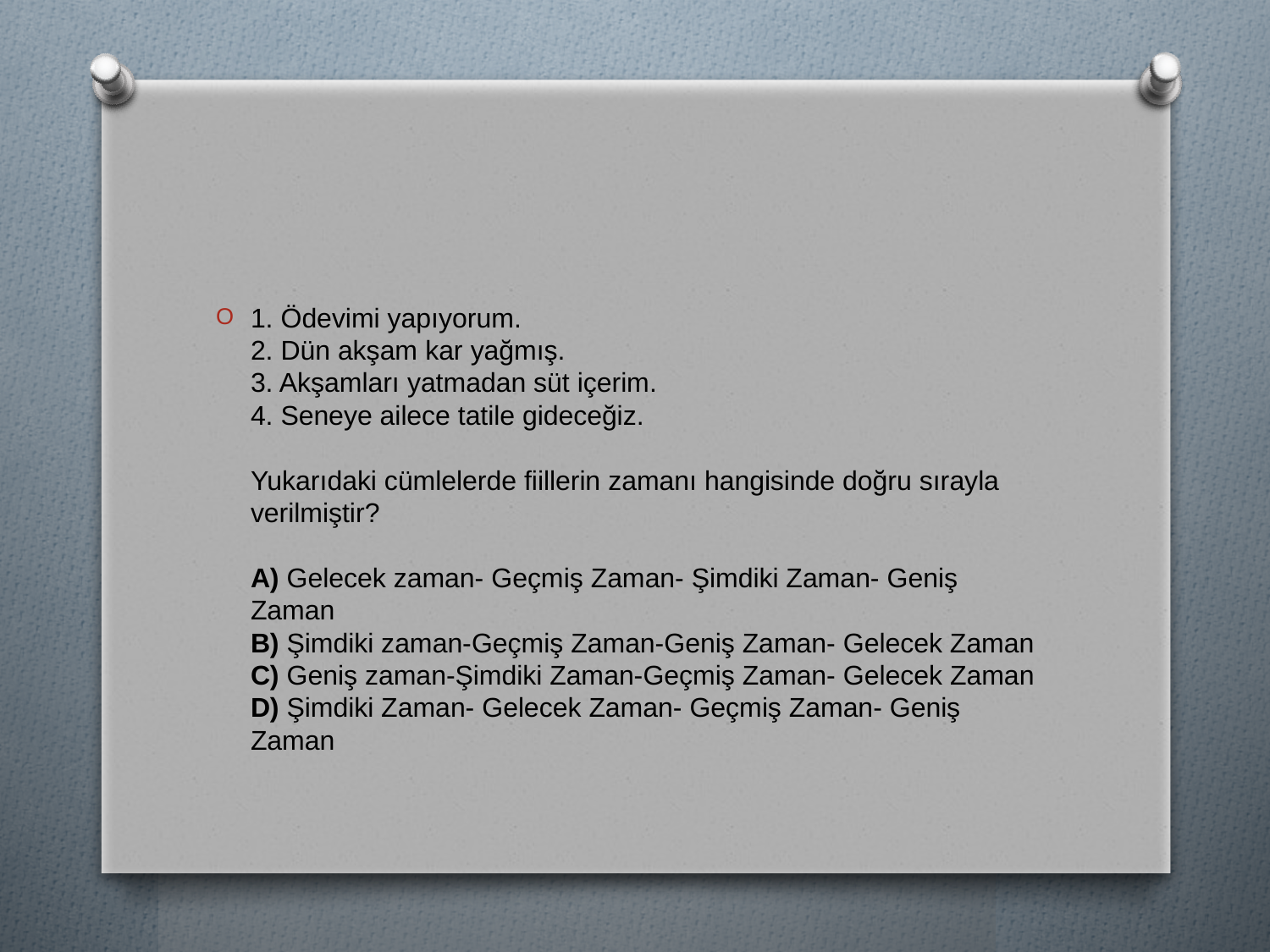

#
1. Ödevimi yapıyorum.
2. Dün akşam kar yağmış.
3. Akşamları yatmadan süt içerim.
4. Seneye ailece tatile gideceğiz.
Yukarıdaki cümlelerde fiillerin zamanı hangisinde doğru sırayla verilmiştir? 
A) Gelecek zaman- Geçmiş Zaman- Şimdiki Zaman- Geniş Zaman 
B) Şimdiki zaman-Geçmiş Zaman-Geniş Zaman- Gelecek Zaman 
C) Geniş zaman-Şimdiki Zaman-Geçmiş Zaman- Gelecek Zaman 
D) Şimdiki Zaman- Gelecek Zaman- Geçmiş Zaman- Geniş Zaman